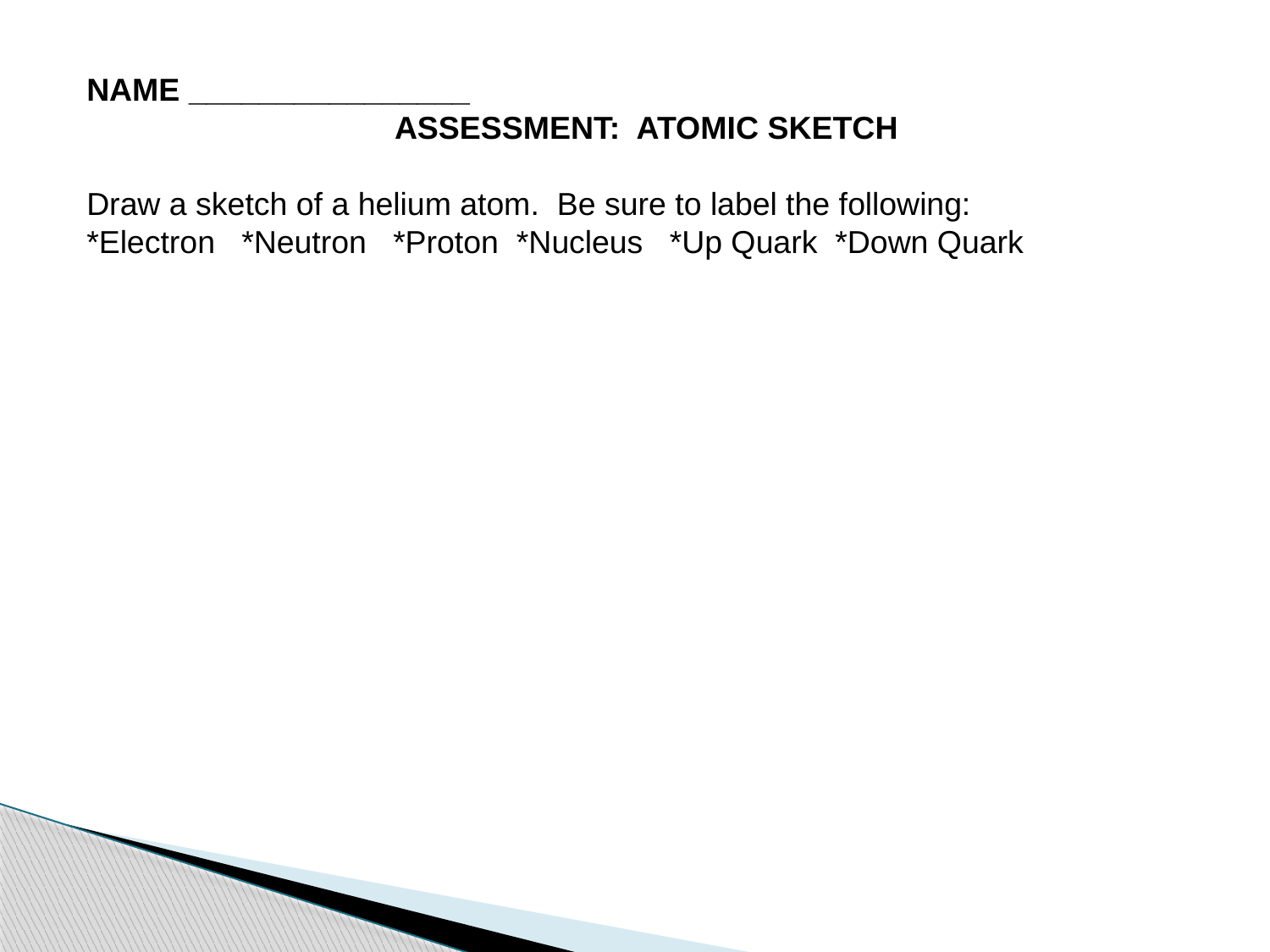

NAME ________________
ASSESSMENT:  ATOMIC SKETCH

Draw a sketch of a helium atom.  Be sure to label the following:
*Electron   *Neutron   *Proton  *Nucleus   *Up Quark  *Down Quark